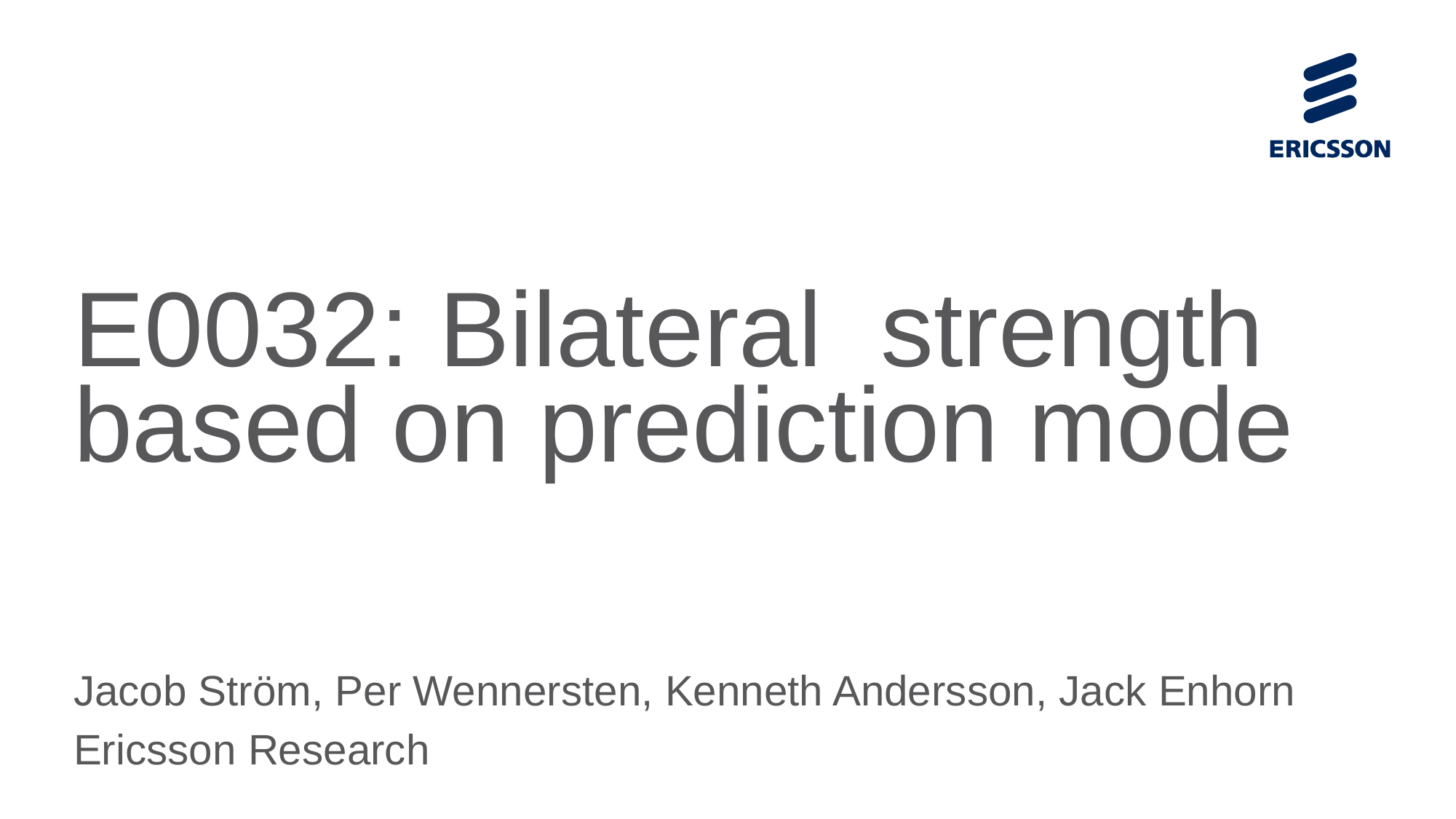

# E0032: Bilateral  strength based on prediction mode
Jacob Ström, Per Wennersten, Kenneth Andersson, Jack Enhorn
Ericsson Research